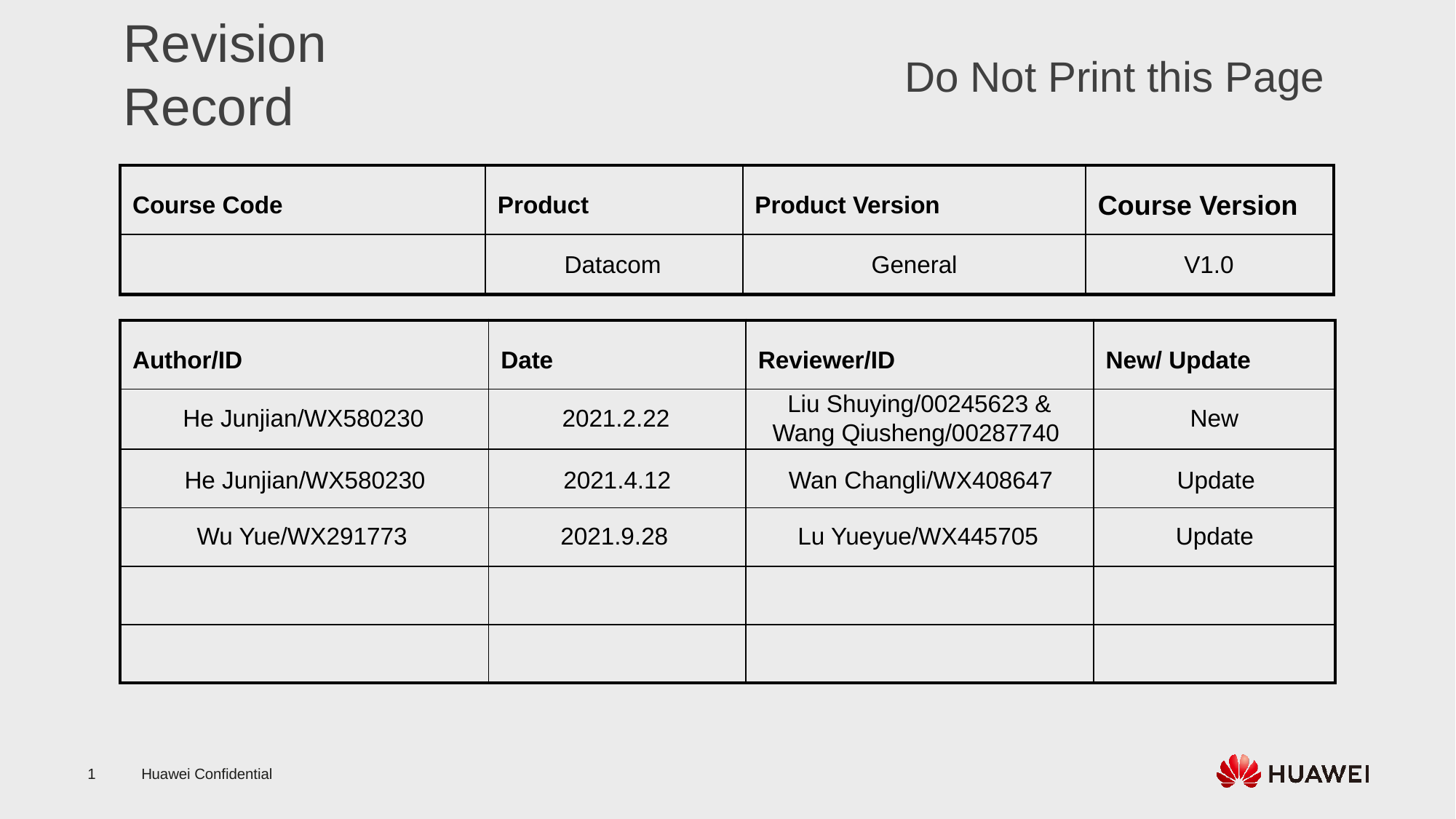

Datacom
General
V1.0
He Junjian/WX580230
2021.2.22
Liu Shuying/00245623 & Wang Qiusheng/00287740
New
He Junjian/WX580230
2021.4.12
Wan Changli/WX408647
Update
Wu Yue/WX291773
2021.9.28
Lu Yueyue/WX445705
Update